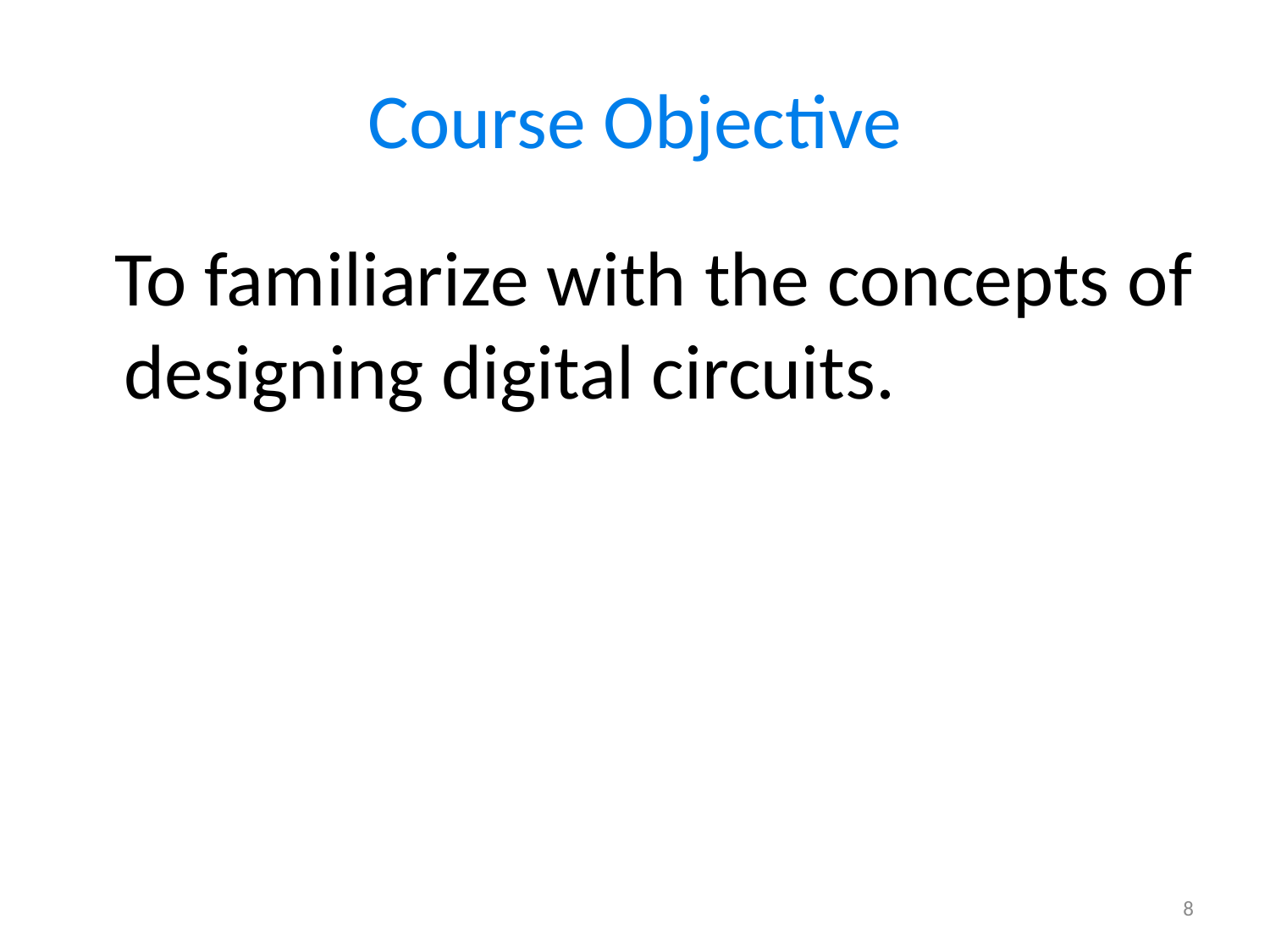

# Course Objective
   To familiarize with the concepts of designing digital circuits.

8